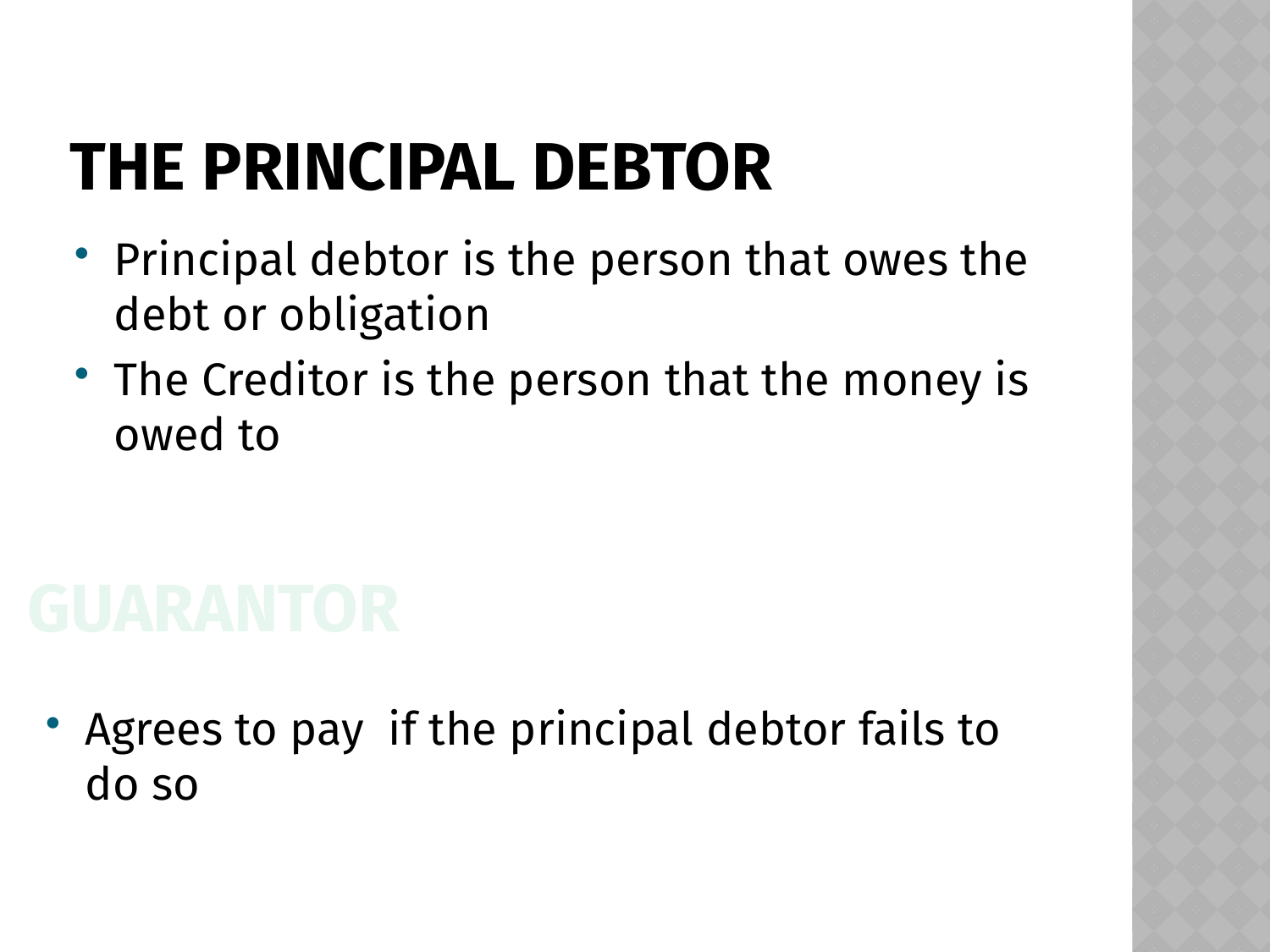

# The Principal debtor
Principal debtor is the person that owes the debt or obligation
The Creditor is the person that the money is owed to
GuarANTOR
Agrees to pay  if the principal debtor fails to do so